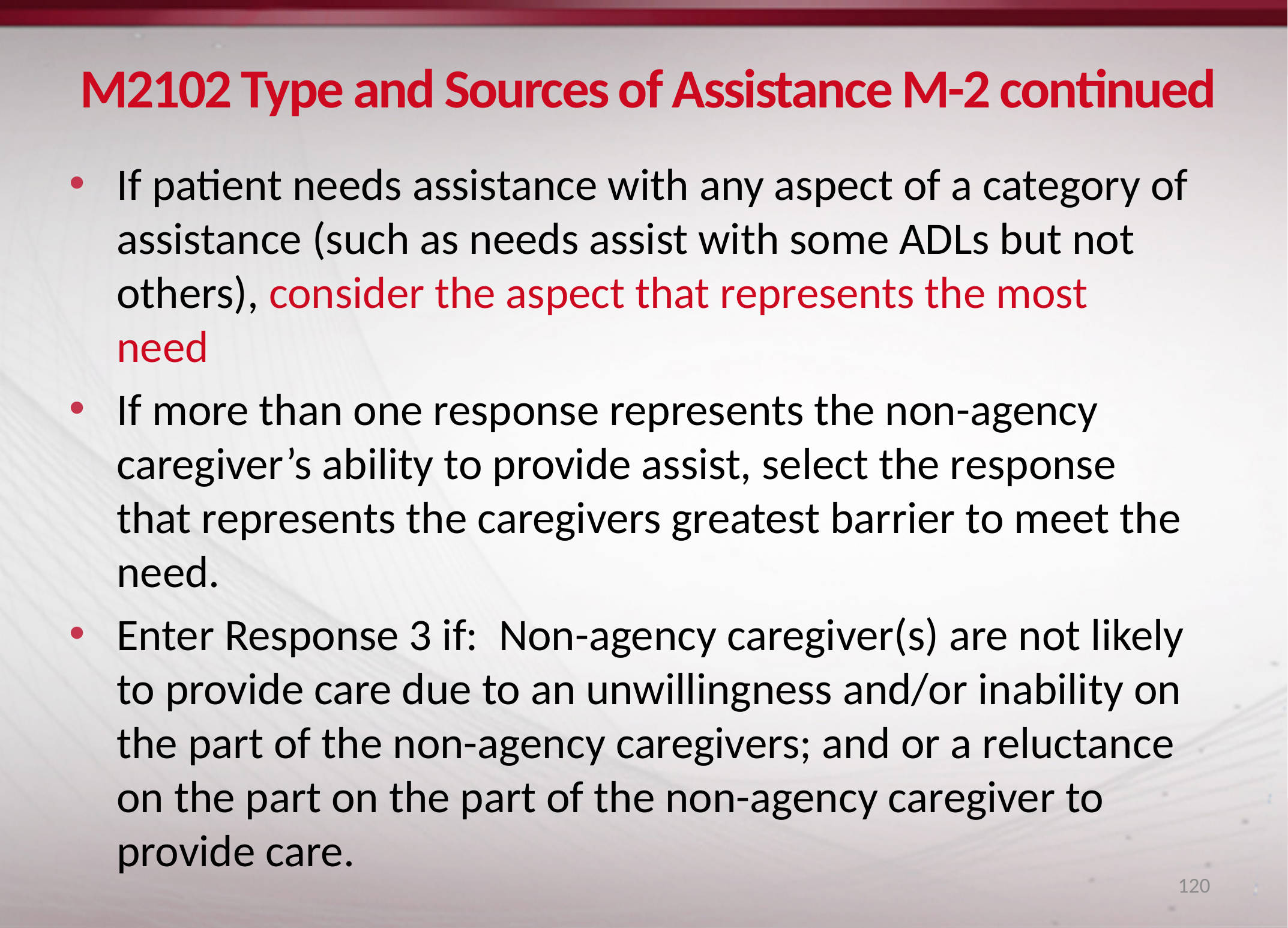

# M2102 Type and Sources of Assistance M-2 continued
If patient needs assistance with any aspect of a category of assistance (such as needs assist with some ADLs but not others), consider the aspect that represents the most need
If more than one response represents the non-agency caregiver’s ability to provide assist, select the response that represents the caregivers greatest barrier to meet the need.
Enter Response 3 if:  Non-agency caregiver(s) are not likely to provide care due to an unwillingness and/or inability on the part of the non-agency caregivers; and or a reluctance on the part on the part of the non-agency caregiver to provide care.

120